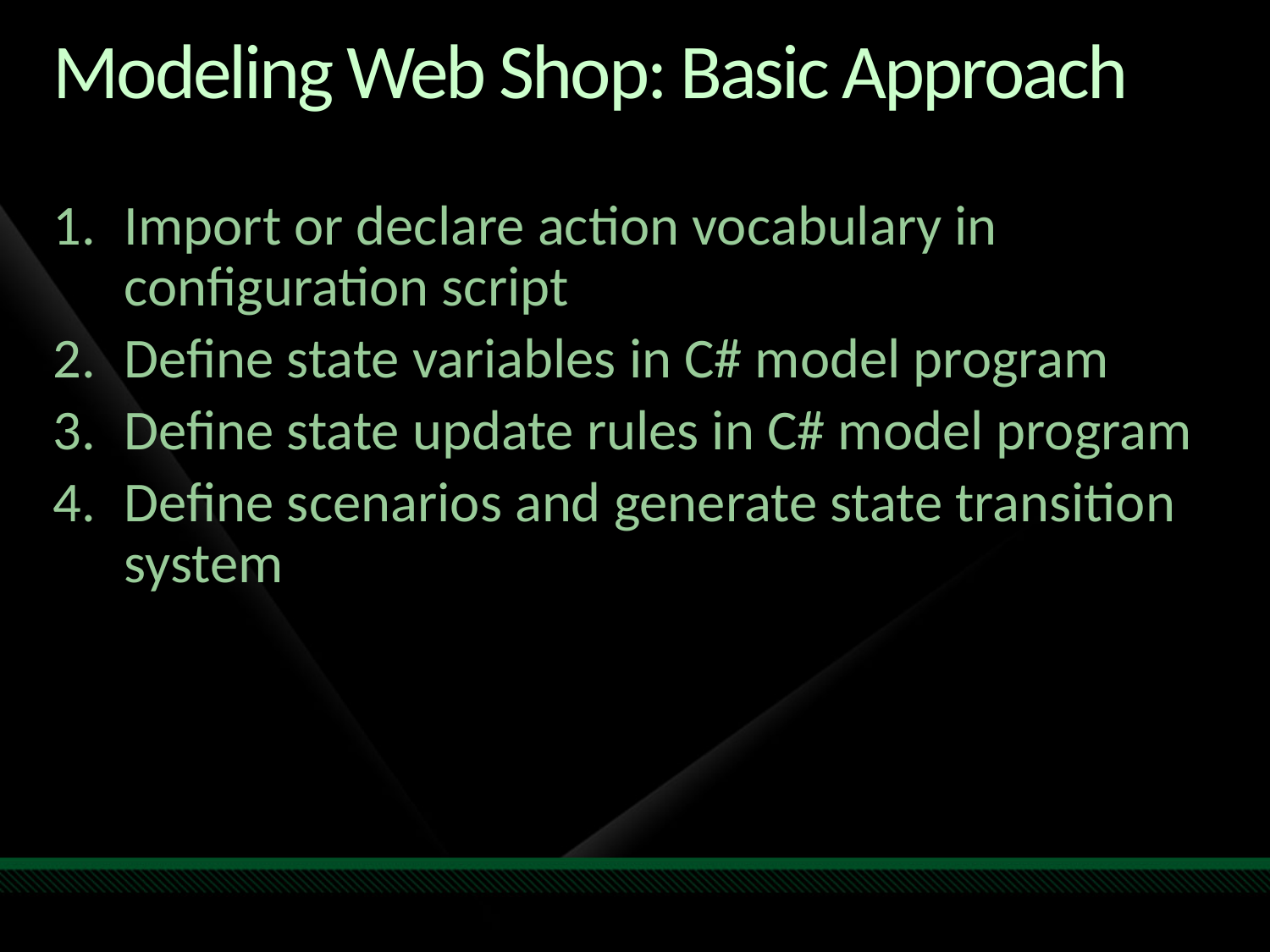

# Modeling Web Shop: Basic Approach
Import or declare action vocabulary in configuration script
Define state variables in C# model program
Define state update rules in C# model program
Define scenarios and generate state transition system